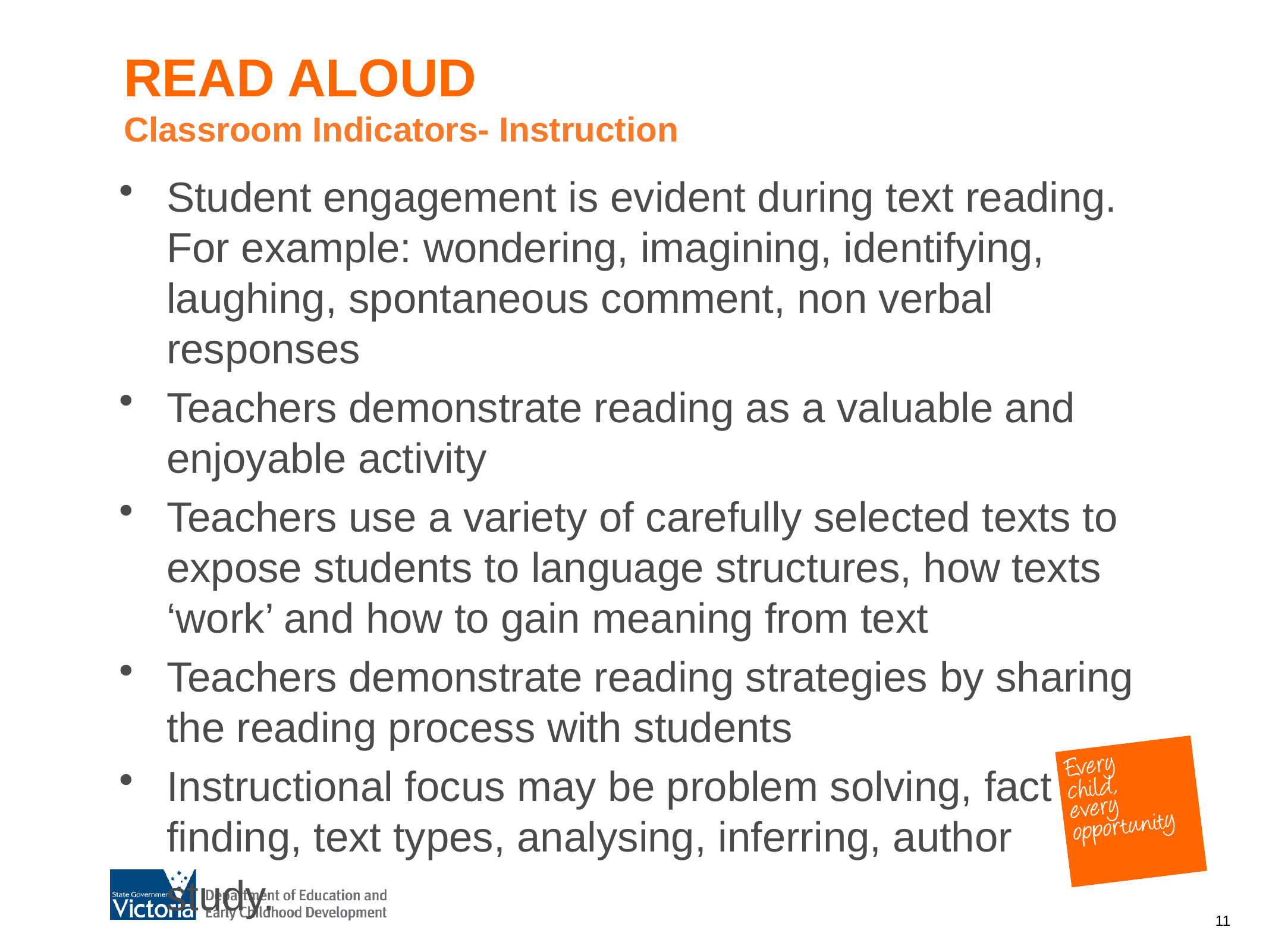

READ ALOUD
Classroom Indicators- Instruction
Student engagement is evident during text reading. For example: wondering, imagining, identifying, laughing, spontaneous comment, non verbal responses
Teachers demonstrate reading as a valuable and enjoyable activity
Teachers use a variety of carefully selected texts to expose students to language structures, how texts ‘work’ and how to gain meaning from text
Teachers demonstrate reading strategies by sharing the reading process with students
Instructional focus may be problem solving, fact finding, text types, analysing, inferring, author
    study.

11